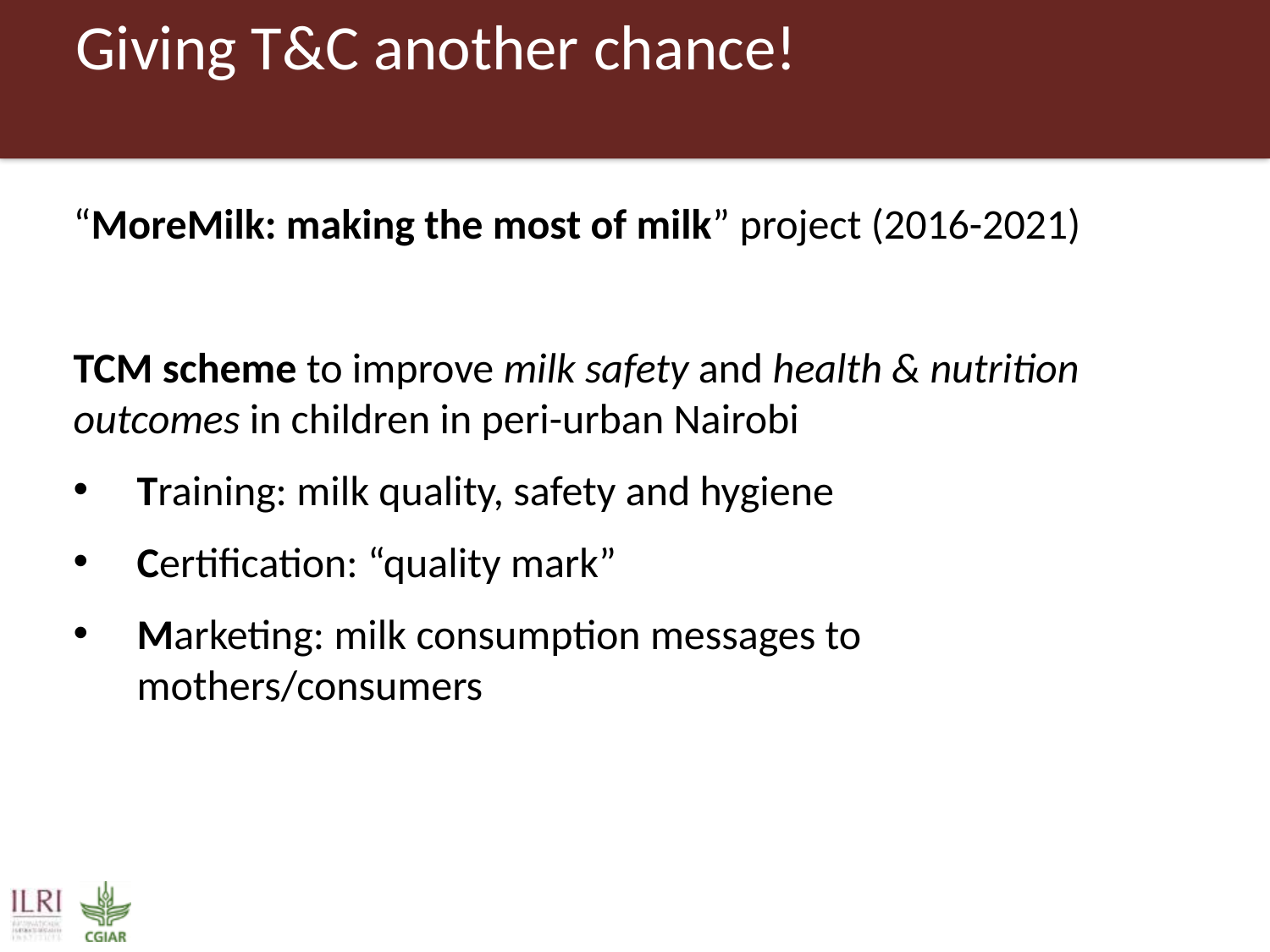

# Giving T&C another chance!
“MoreMilk: making the most of milk” project (2016-2021)

TCM scheme to improve milk safety and health & nutrition outcomes in children in peri-urban Nairobi
Training: milk quality, safety and hygiene
Certification: “quality mark”
Marketing: milk consumption messages to mothers/consumers